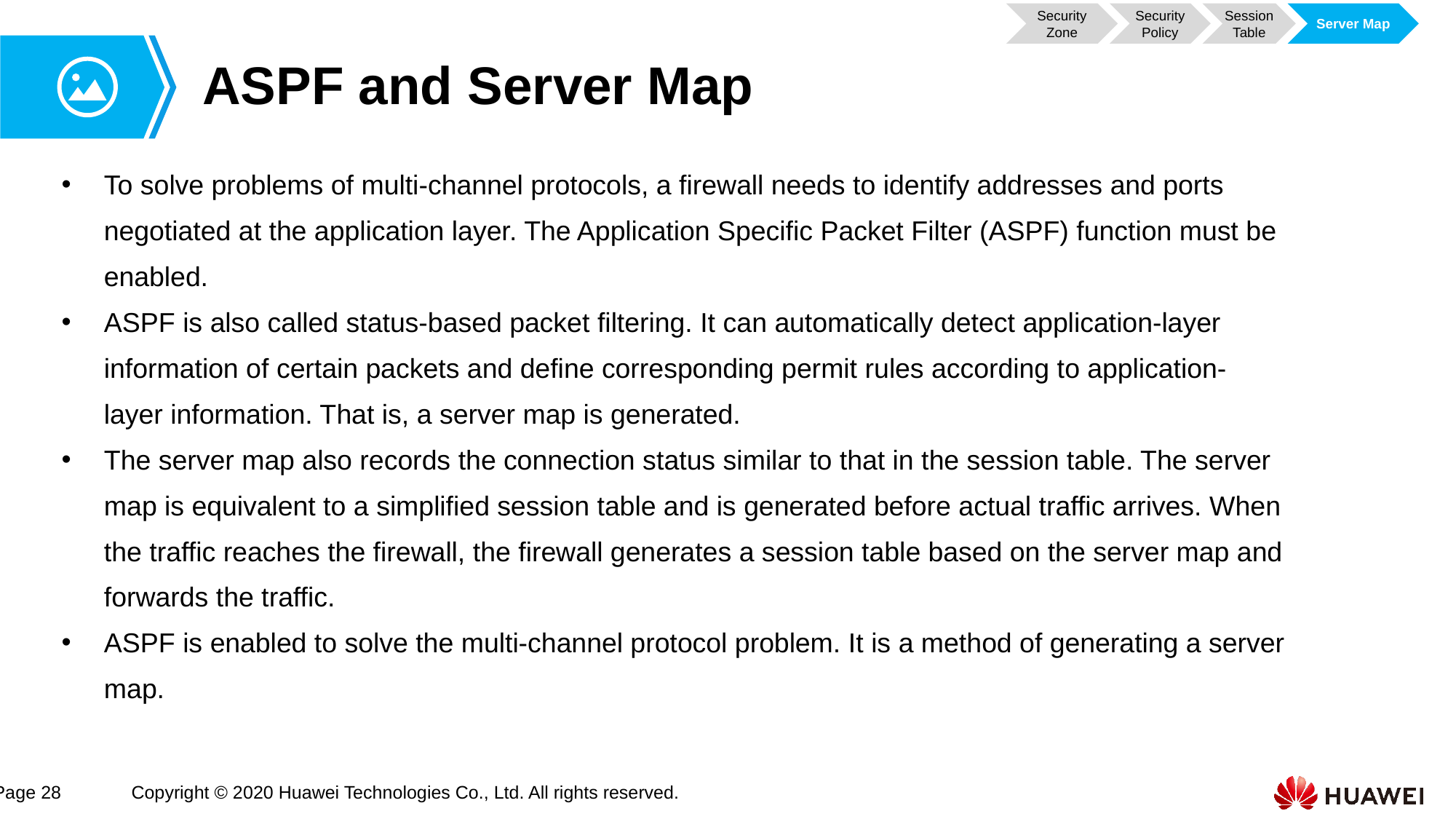

Security Zone
Security Policy
Session Table
Server Map
# ASPF and Server Map
To solve problems of multi-channel protocols, a firewall needs to identify addresses and ports negotiated at the application layer. The Application Specific Packet Filter (ASPF) function must be enabled.
ASPF is also called status-based packet filtering. It can automatically detect application-layer information of certain packets and define corresponding permit rules according to application-layer information. That is, a server map is generated.
The server map also records the connection status similar to that in the session table. The server map is equivalent to a simplified session table and is generated before actual traffic arrives. When the traffic reaches the firewall, the firewall generates a session table based on the server map and forwards the traffic.
ASPF is enabled to solve the multi-channel protocol problem. It is a method of generating a server map.